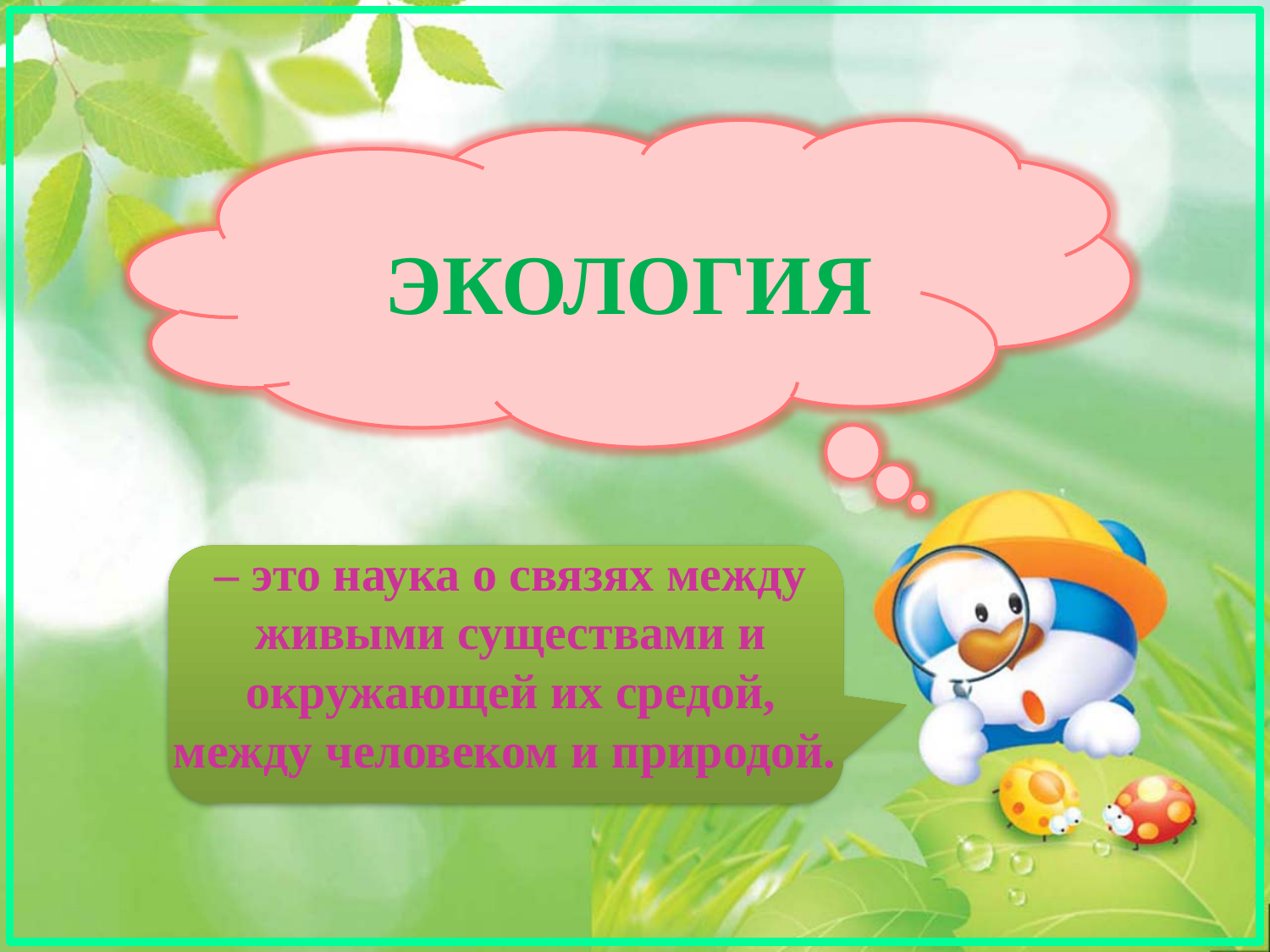

# ЭКОЛОГИЯ
– это наука о связях между живыми существами и окружающей их средой, между человеком и природой.